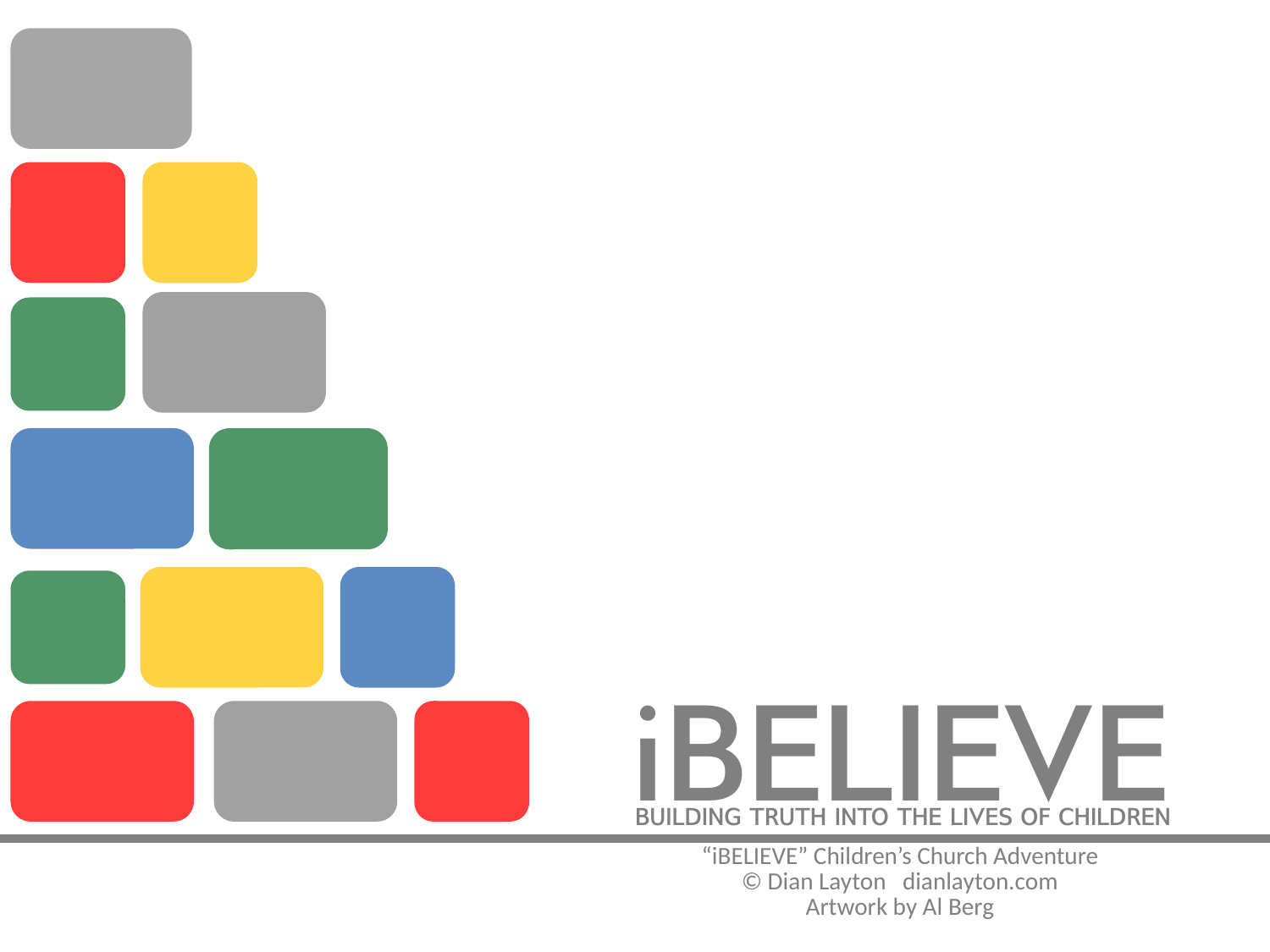

iBELIEVE
building truth into the lives of children
“iBELIEVE” Children’s Church Adventure
© Dian Layton   dianlayton.com
Artwork by Al Berg
“iBelieve” Children’s Church Adventure
© Dian Layton   iheartadventuresinc@gmail.com
Artwork by Al Berg